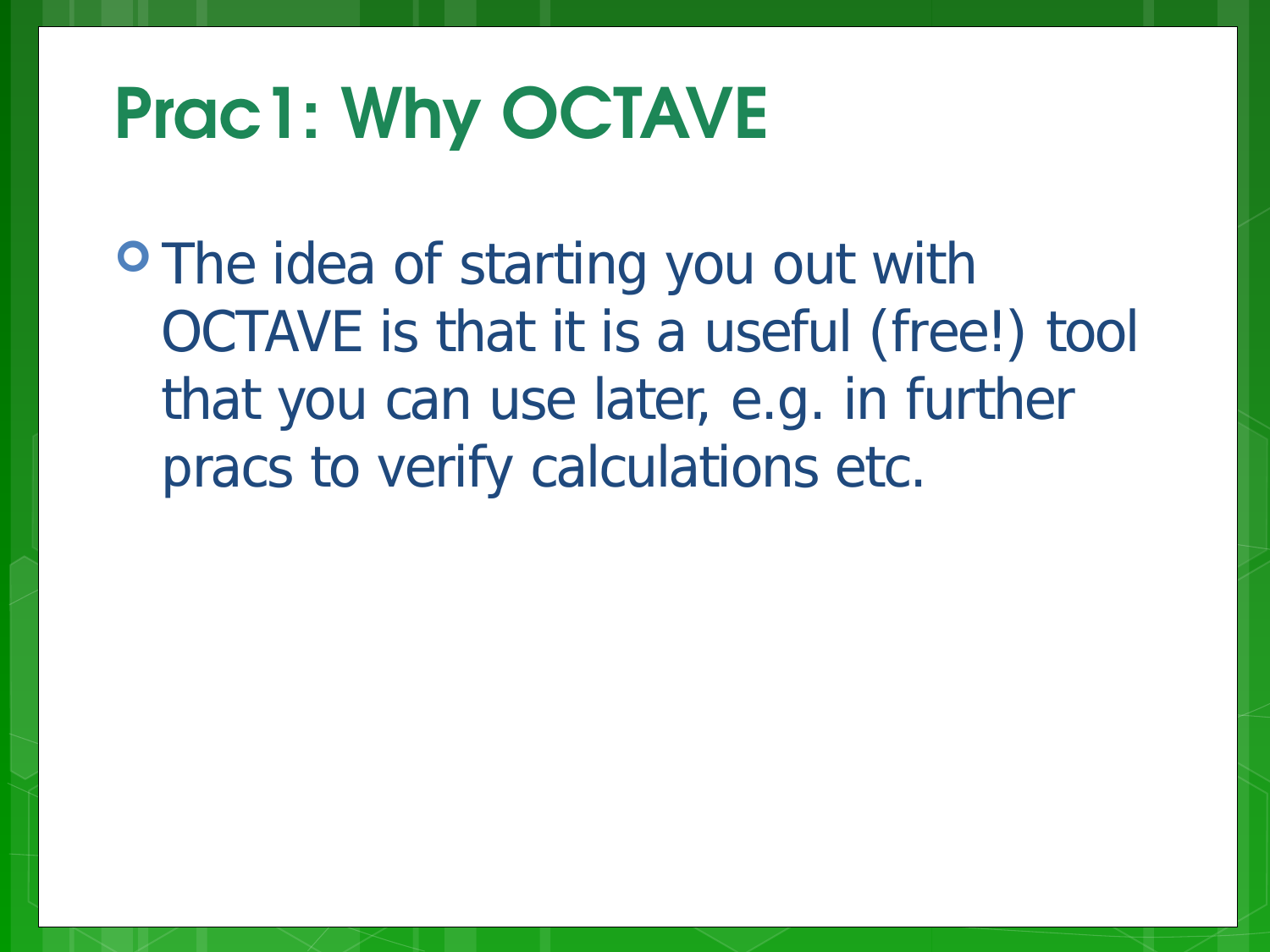

# Prac1: Why OCTAVE
The idea of starting you out with OCTAVE is that it is a useful (free!) tool that you can use later, e.g. in further pracs to verify calculations etc.